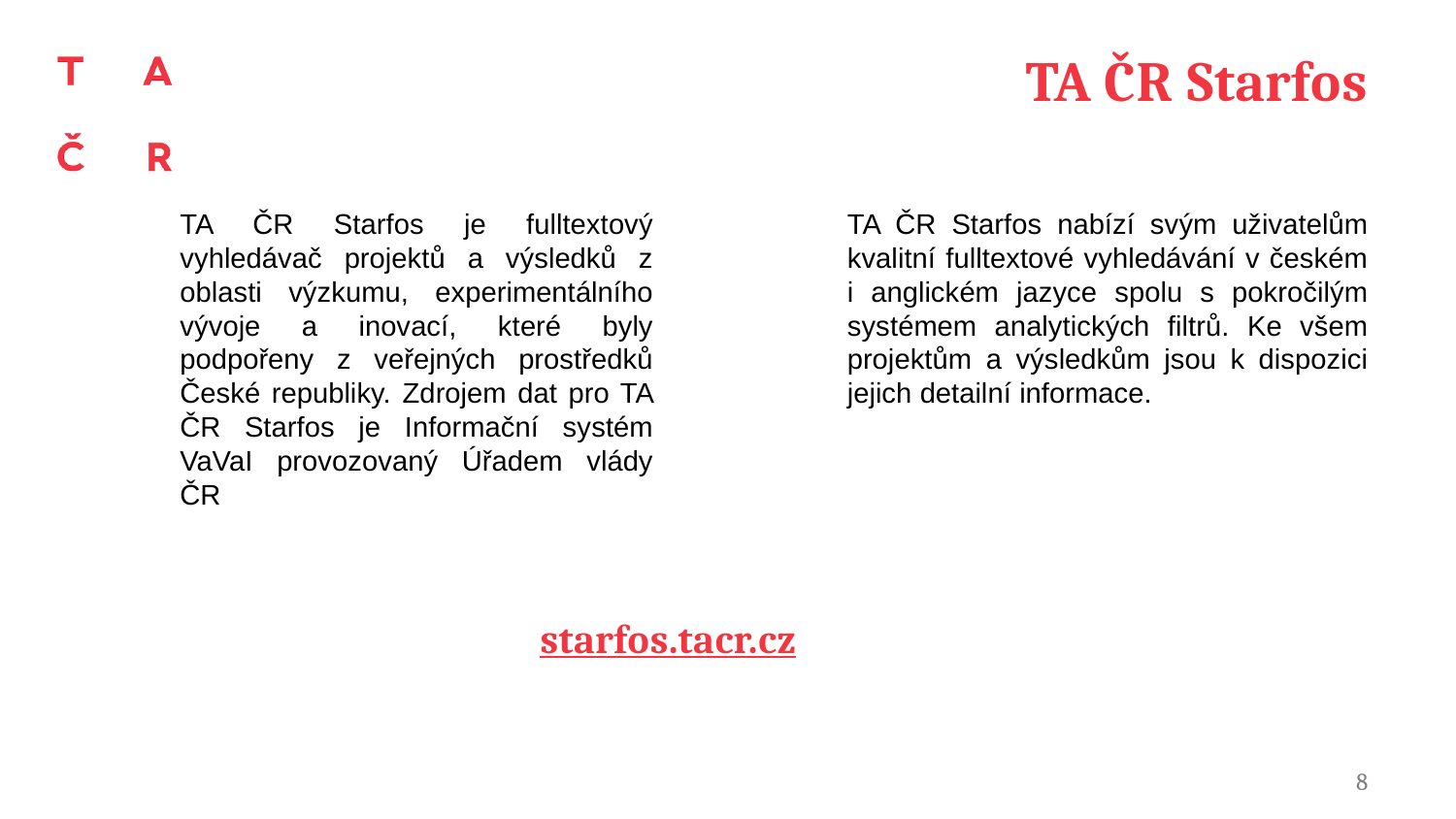

# TA ČR Starfos
TA ČR Starfos je fulltextový vyhledávač projektů a výsledků z oblasti výzkumu, experimentálního vývoje a inovací, které byly podpořeny z veřejných prostředků České republiky. Zdrojem dat pro TA ČR Starfos je Informační systém VaVaI provozovaný Úřadem vlády ČR

TA ČR Starfos nabízí svým uživatelům kvalitní fulltextové vyhledávání v českém i anglickém jazyce spolu s pokročilým systémem analytických filtrů. Ke všem projektům a výsledkům jsou k dispozici jejich detailní informace.
starfos.tacr.cz
8